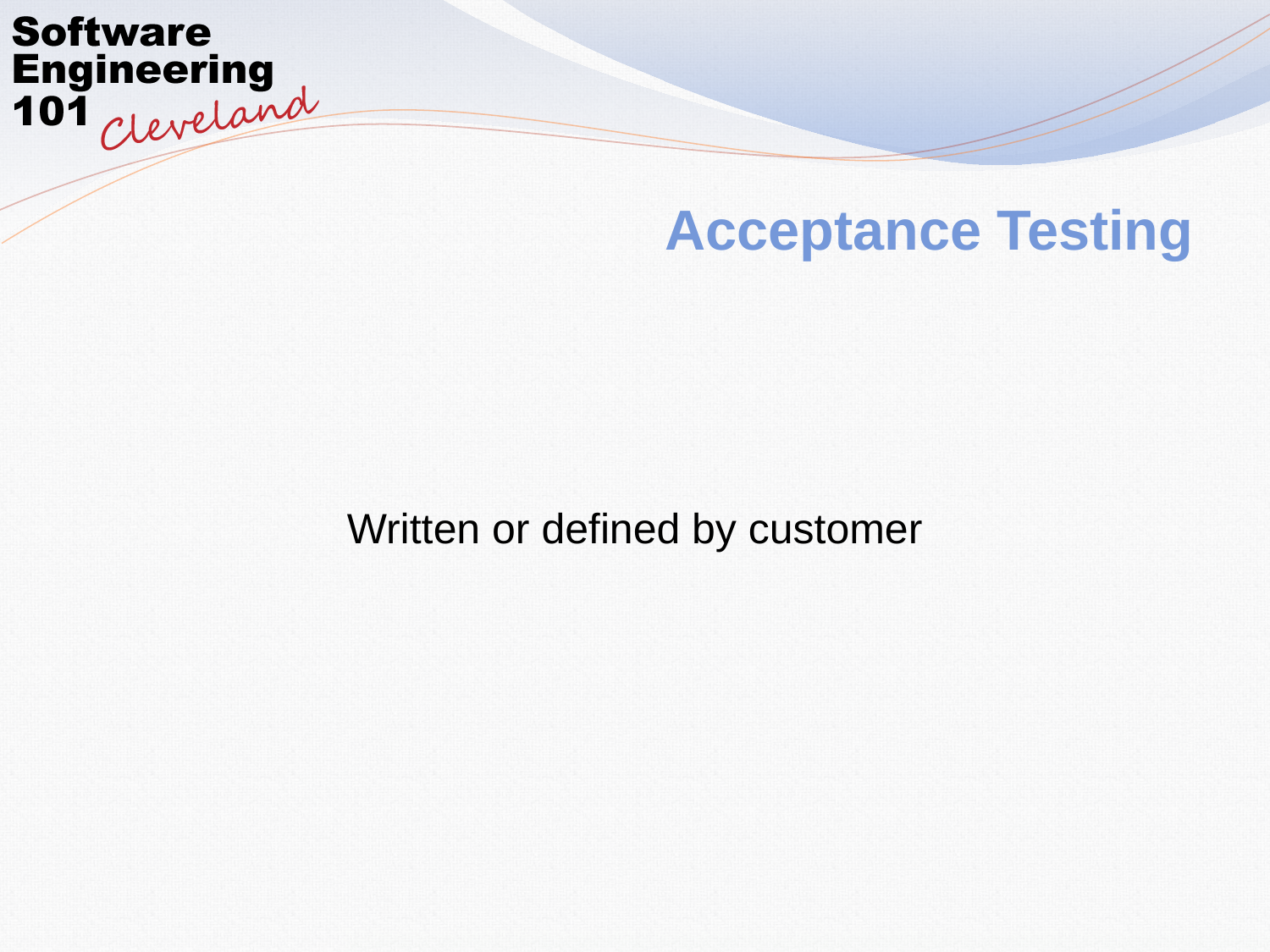

# Acceptance Testing

Written or defined by customer